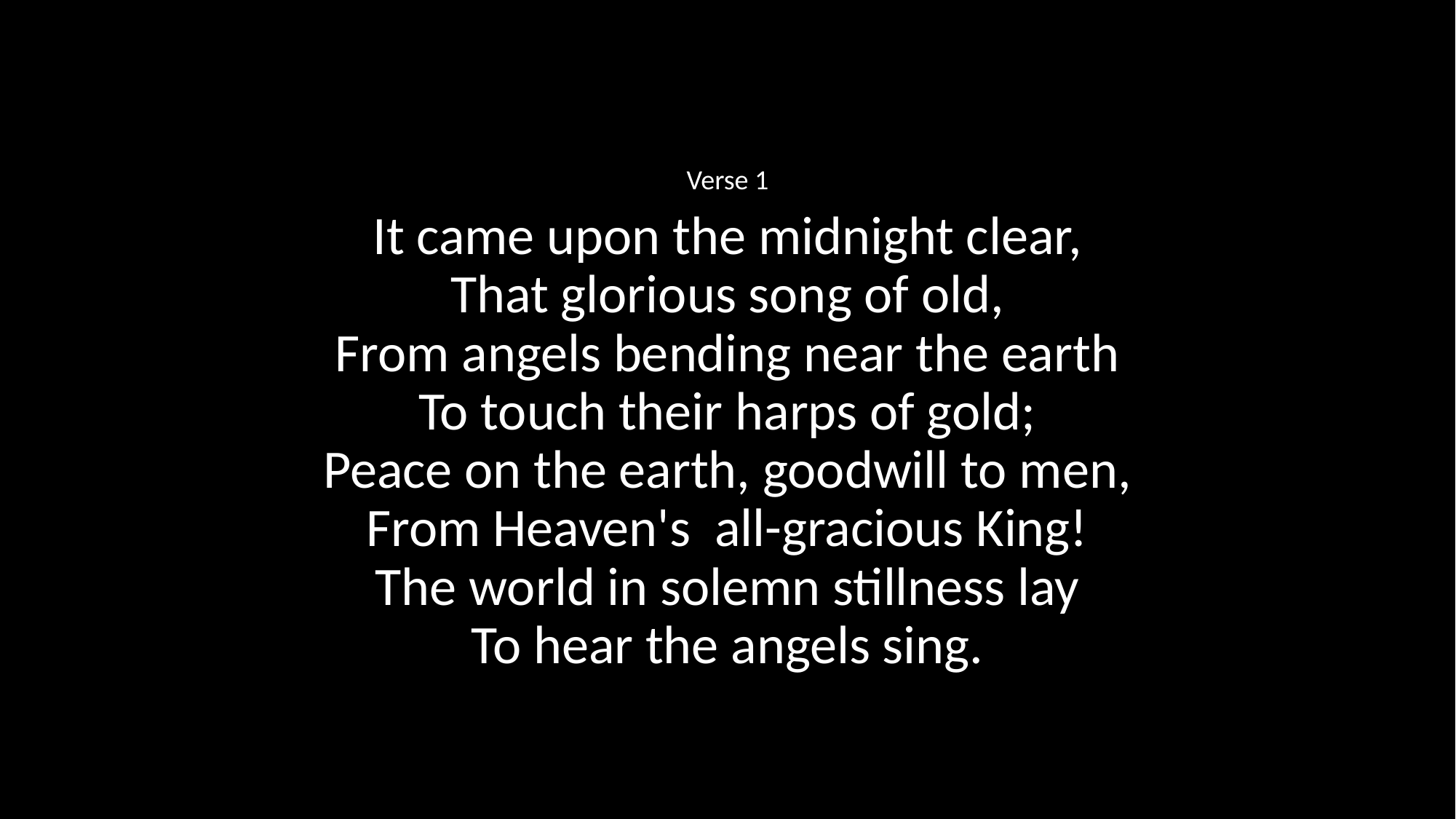

Verse 1
It came upon the midnight clear,
That glorious song of old,
From angels bending near the earth
To touch their harps of gold;
Peace on the earth, goodwill to men,
From Heaven's  all-gracious King!
The world in solemn stillness lay
To hear the angels sing.